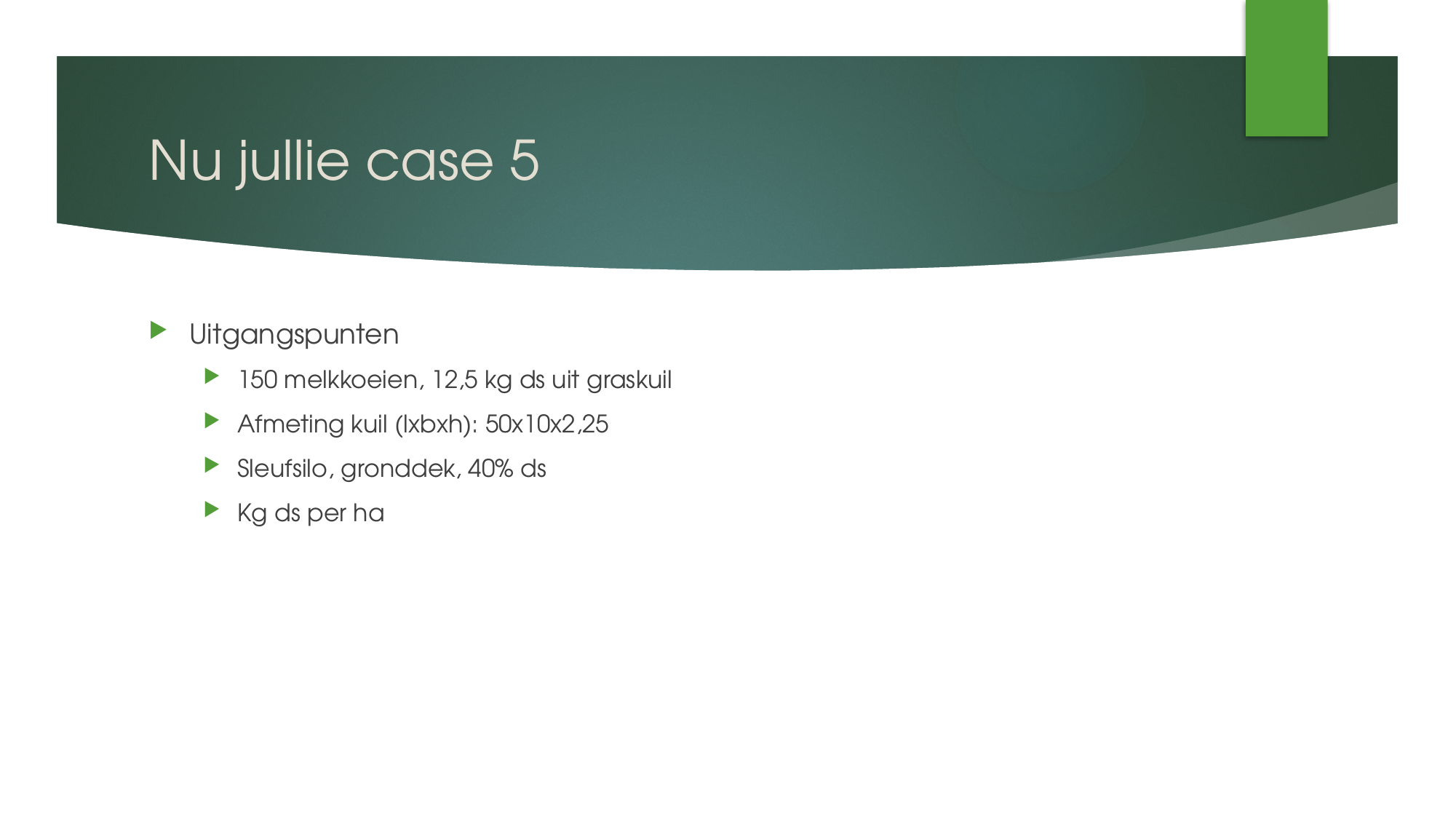

# Nu jullie case 5
Uitgangspunten
150 melkkoeien, 12,5 kg ds uit graskuil
Afmeting kuil (lxbxh): 50x10x2,25
Sleufsilo, gronddek, 40% ds
Kg ds per ha